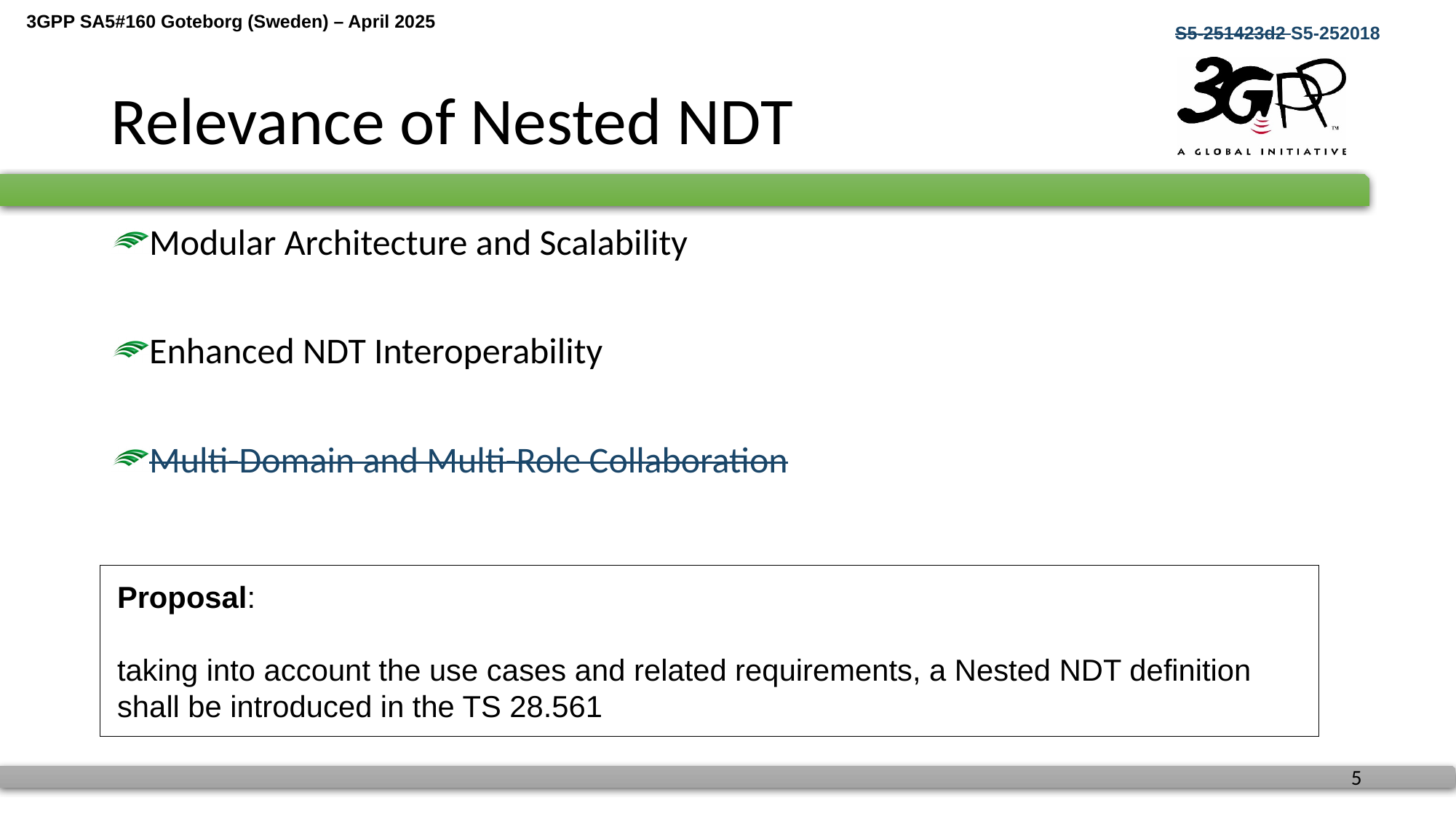

# Relevance of Nested NDT
Modular Architecture and Scalability

Enhanced NDT Interoperability

Multi-Domain and Multi-Role Collaboration

Proposal:

taking into account the use cases and related requirements, a Nested NDT definition shall be introduced in the TS 28.561